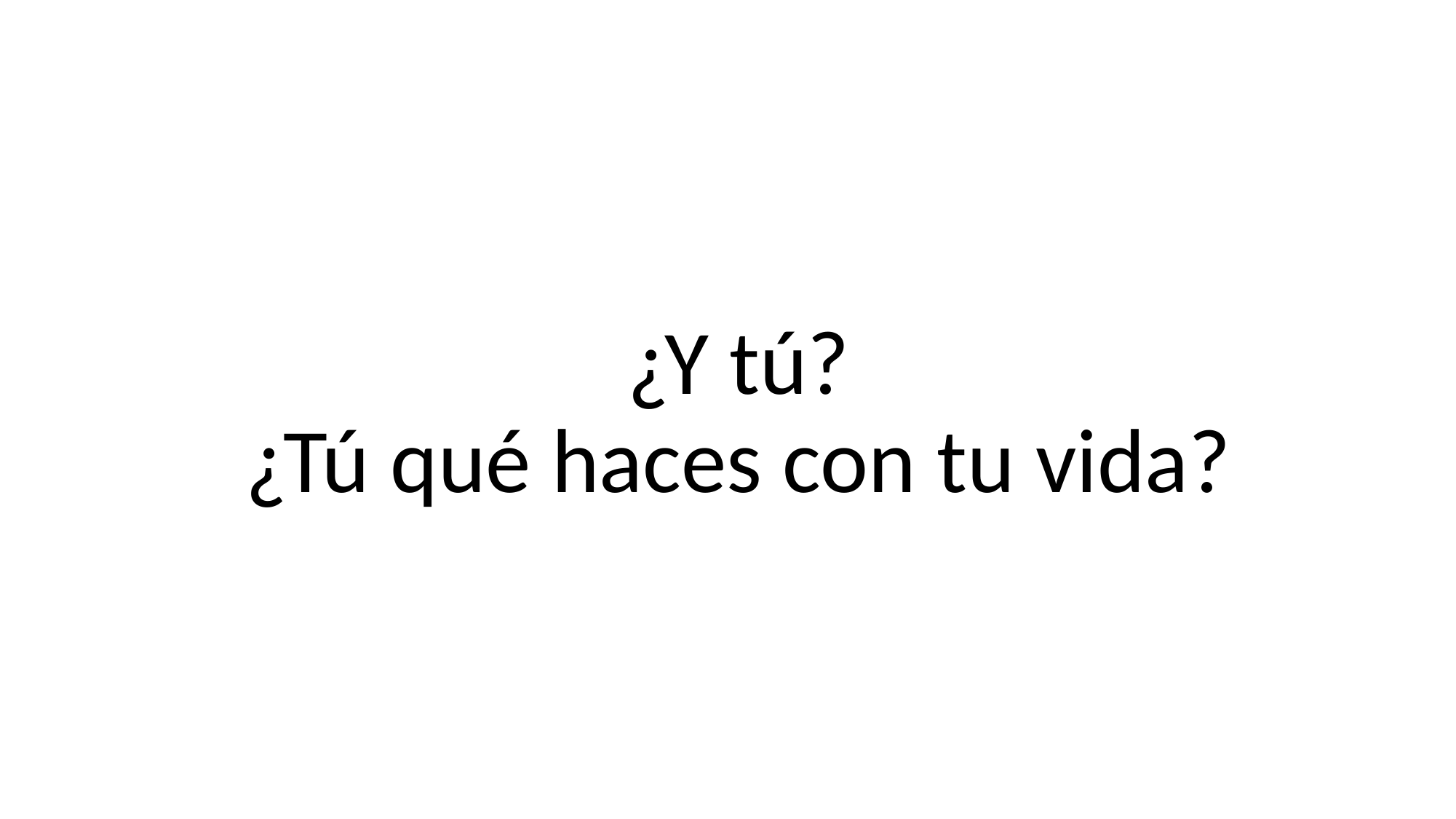

# ¿Y tú? ¿Tú qué haces con tu vida?